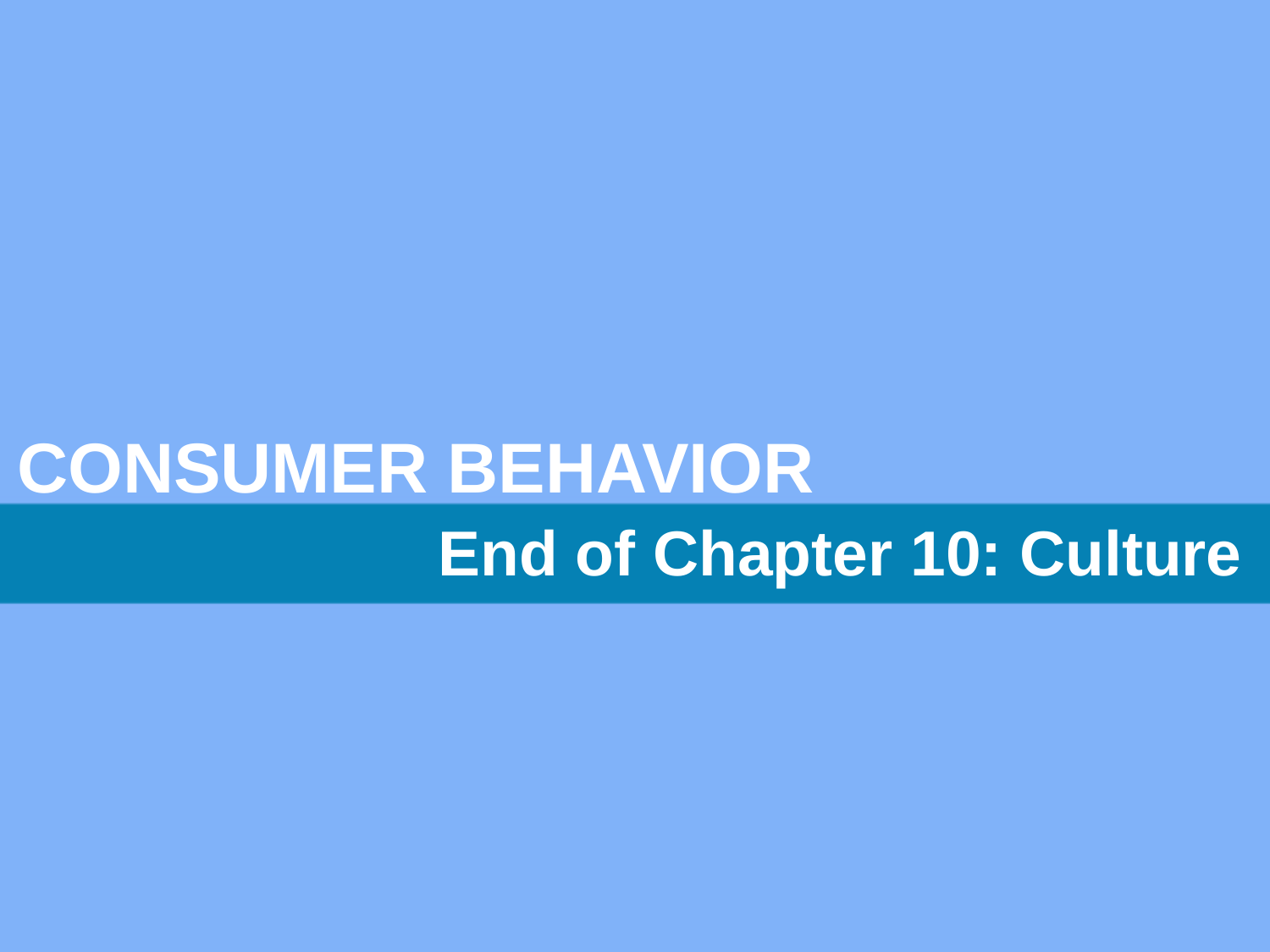

CONSUMER BEHAVIOR
End of Chapter 10: Culture